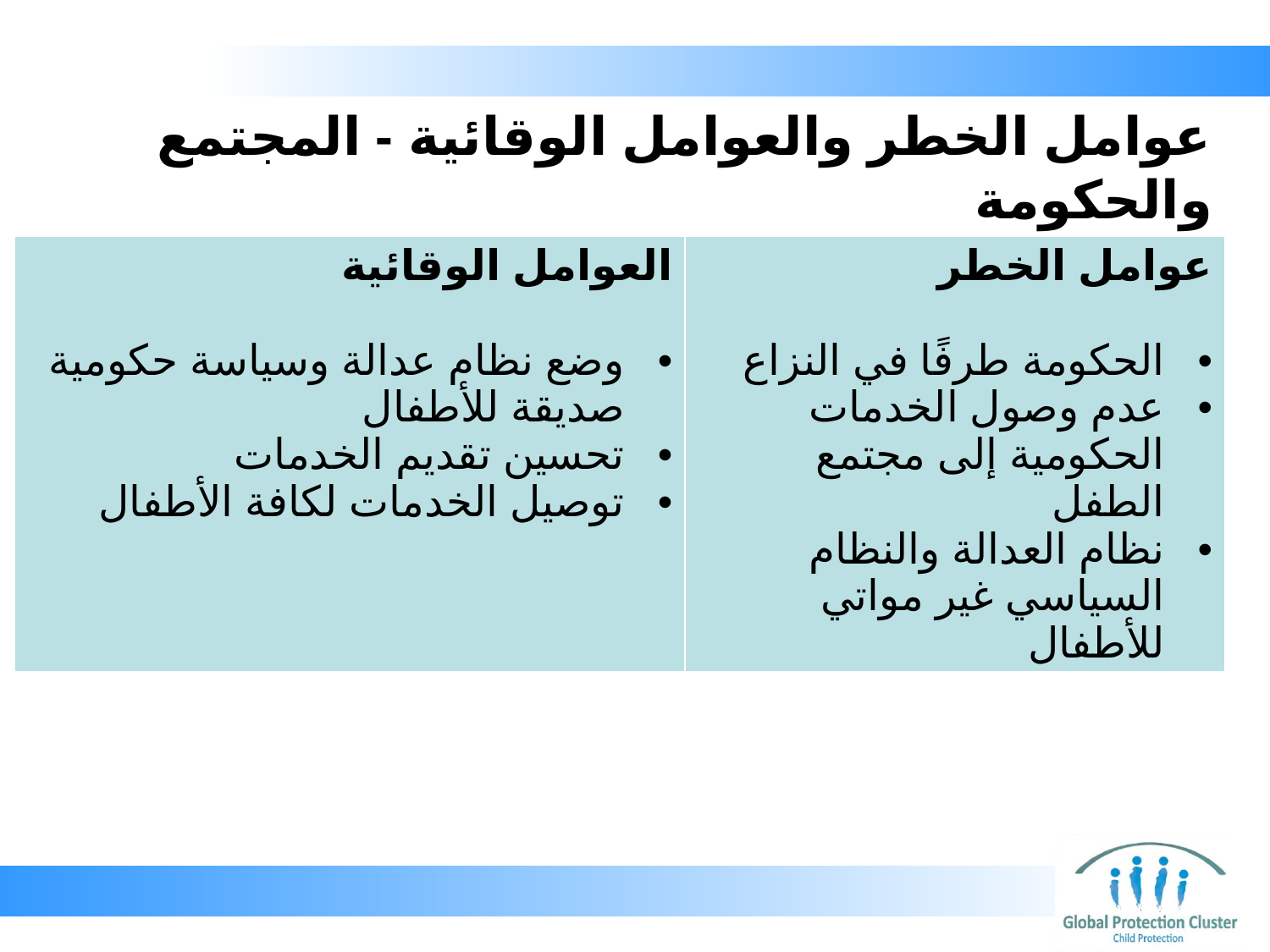

# عوامل الخطر والعوامل الوقائية - المجتمع والحكومة
| العوامل الوقائية وضع نظام عدالة وسياسة حكومية صديقة للأطفال تحسين تقديم الخدمات توصيل الخدمات لكافة الأطفال | عوامل الخطر الحكومة طرفًا في النزاع عدم وصول الخدمات الحكومية إلى مجتمع الطفل نظام العدالة والنظام السياسي غير مواتي للأطفال |
| --- | --- |